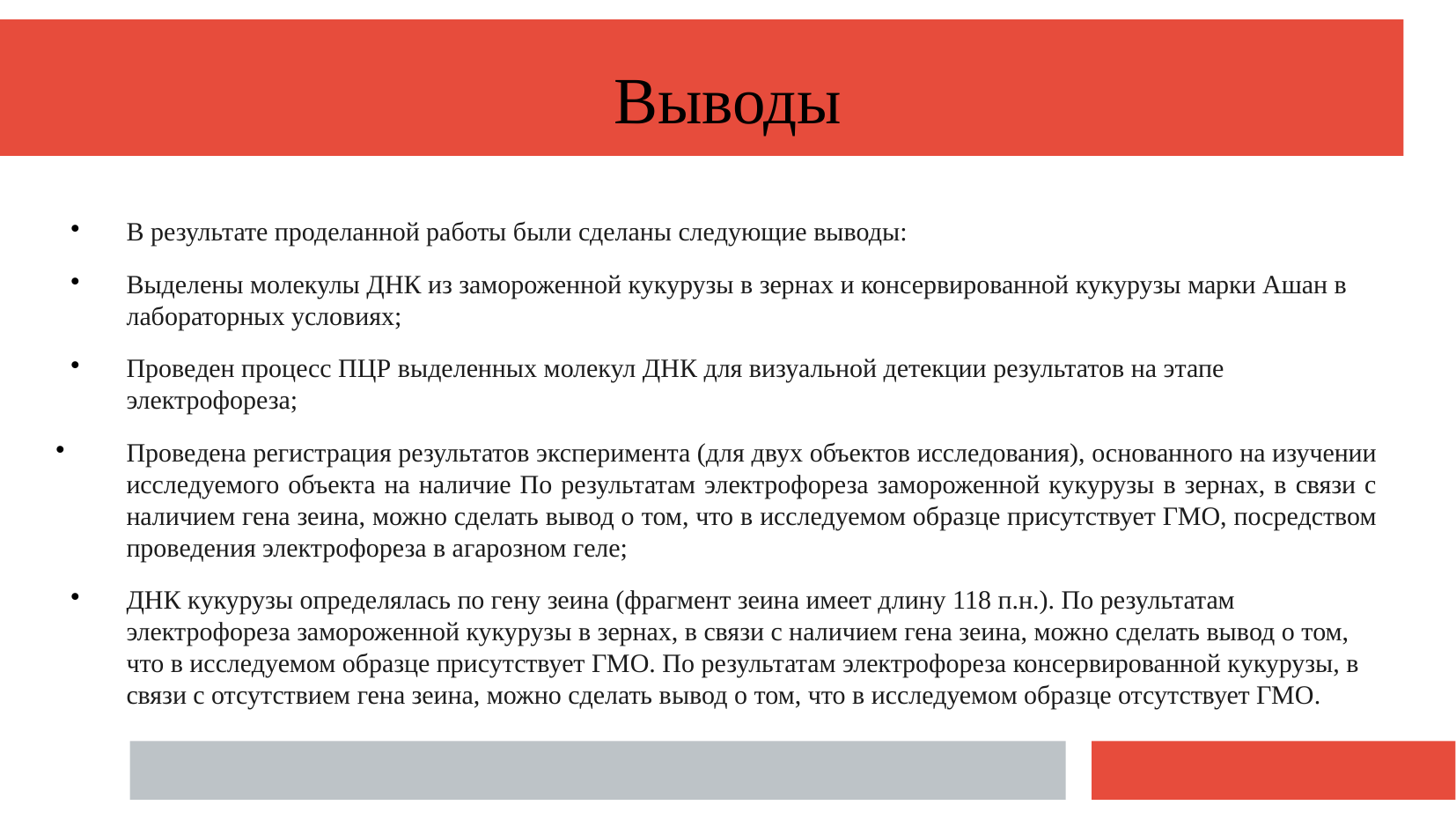

Выводы
В результате проделанной работы были сделаны следующие выводы:
Выделены молекулы ДНК из замороженной кукурузы в зернах и консервированной кукурузы марки Ашан в лабораторных условиях;
Проведен процесс ПЦР выделенных молекул ДНК для визуальной детекции результатов на этапе электрофореза;
Проведена регистрация результатов эксперимента (для двух объектов исследования), основанного на изучении исследуемого объекта на наличие По результатам электрофореза замороженной кукурузы в зернах, в связи с наличием гена зеина, можно сделать вывод о том, что в исследуемом образце присутствует ГМО, посредством проведения электрофореза в агарозном геле;
ДНК кукурузы определялась по гену зеина (фрагмент зеина имеет длину 118 п.н.). По результатам электрофореза замороженной кукурузы в зернах, в связи с наличием гена зеина, можно сделать вывод о том, что в исследуемом образце присутствует ГМО. По результатам электрофореза консервированной кукурузы, в связи с отсутствием гена зеина, можно сделать вывод о том, что в исследуемом образце отсутствует ГМО.